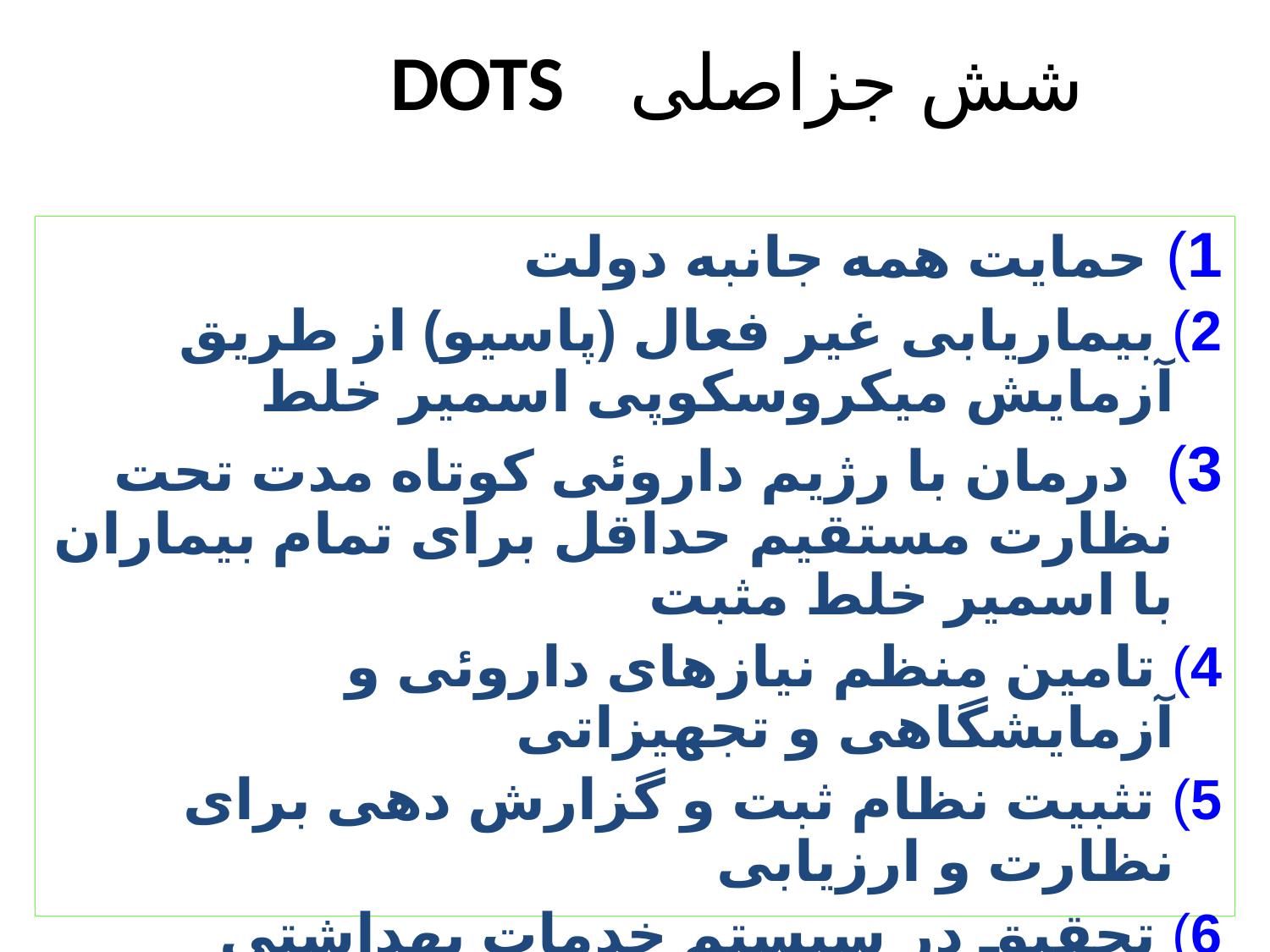

# شش جزاصلی   DOTS
1) حمايت همه جانبه دولت
2) بيماريابی غير فعال (پاسيو) از طريق آزمايش ميكروسكوپی اسمير خلط
3)  درمان با رژيم داروئی كوتاه مدت تحت نظارت مستقيم حداقل برای تمام بيماران با اسمير خلط مثبت
4) تامين منظم نيازهای داروئی و آزمايشگاهی و تجهيزاتی
5) تثبيت نظام ثبت و گزارش دهی برای نظارت و ارزيابی
6) تحقيق در سيستم خدمات بهداشتی درمانی در ارتباط  با بيماری سل